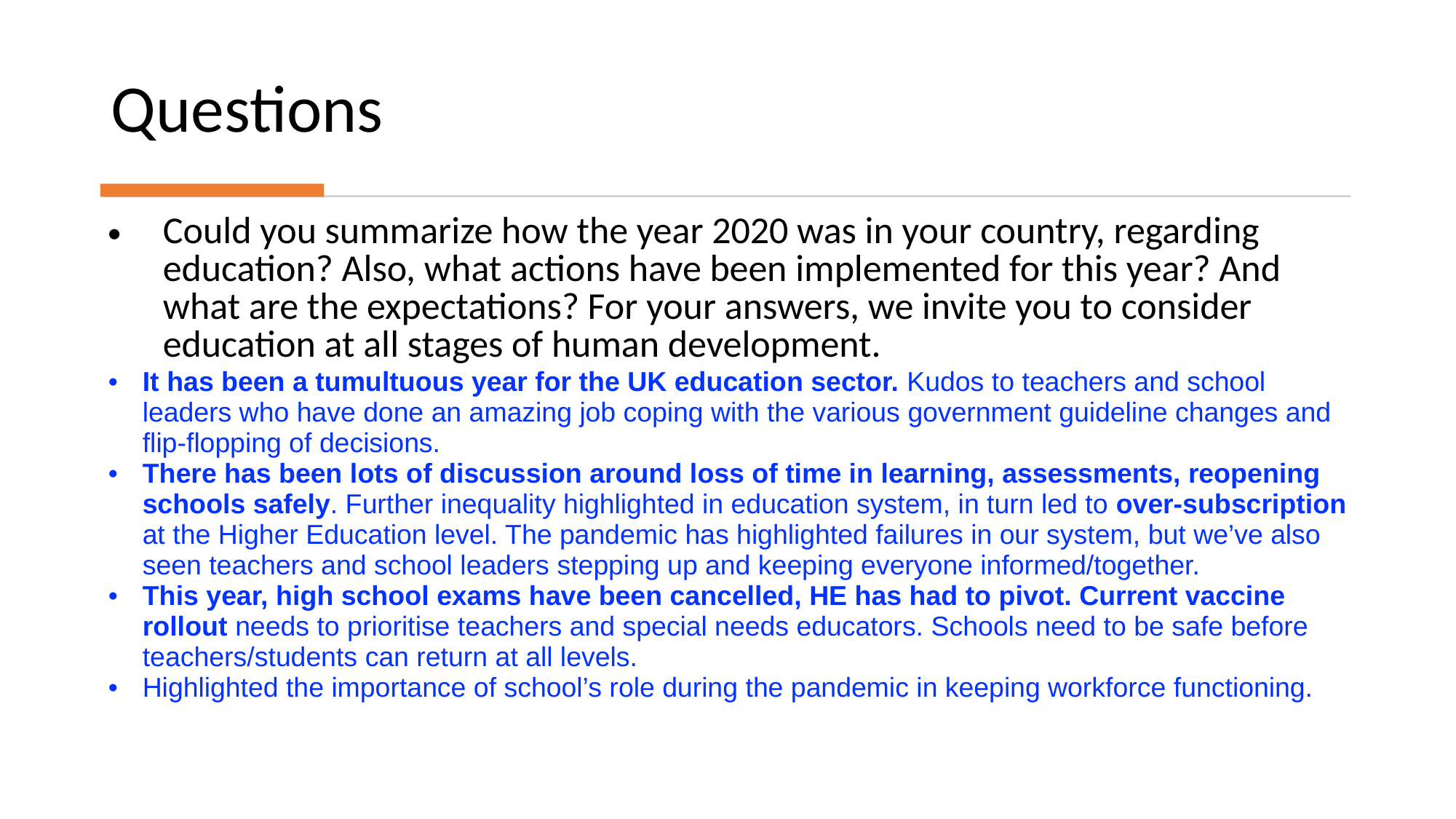

# Questions

| Could you summarize how the year 2020 was in your country, regarding education? Also, what actions have been implemented for this year? And what are the expectations? For your answers, we invite you to consider education at all stages of human development.  It has been a tumultuous year for the UK education sector. Kudos to teachers and school leaders who have done an amazing job coping with the various government guideline changes and flip-flopping of decisions. There has been lots of discussion around loss of time in learning, assessments, reopening schools safely. Further inequality highlighted in education system, in turn led to over-subscription at the Higher Education level. The pandemic has highlighted failures in our system, but we’ve also seen teachers and school leaders stepping up and keeping everyone informed/together. This year, high school exams have been cancelled, HE has had to pivot. Current vaccine rollout needs to prioritise teachers and special needs educators. Schools need to be safe before teachers/students can return at all levels. Highlighted the importance of school’s role during the pandemic in keeping workforce functioning. |
| --- |